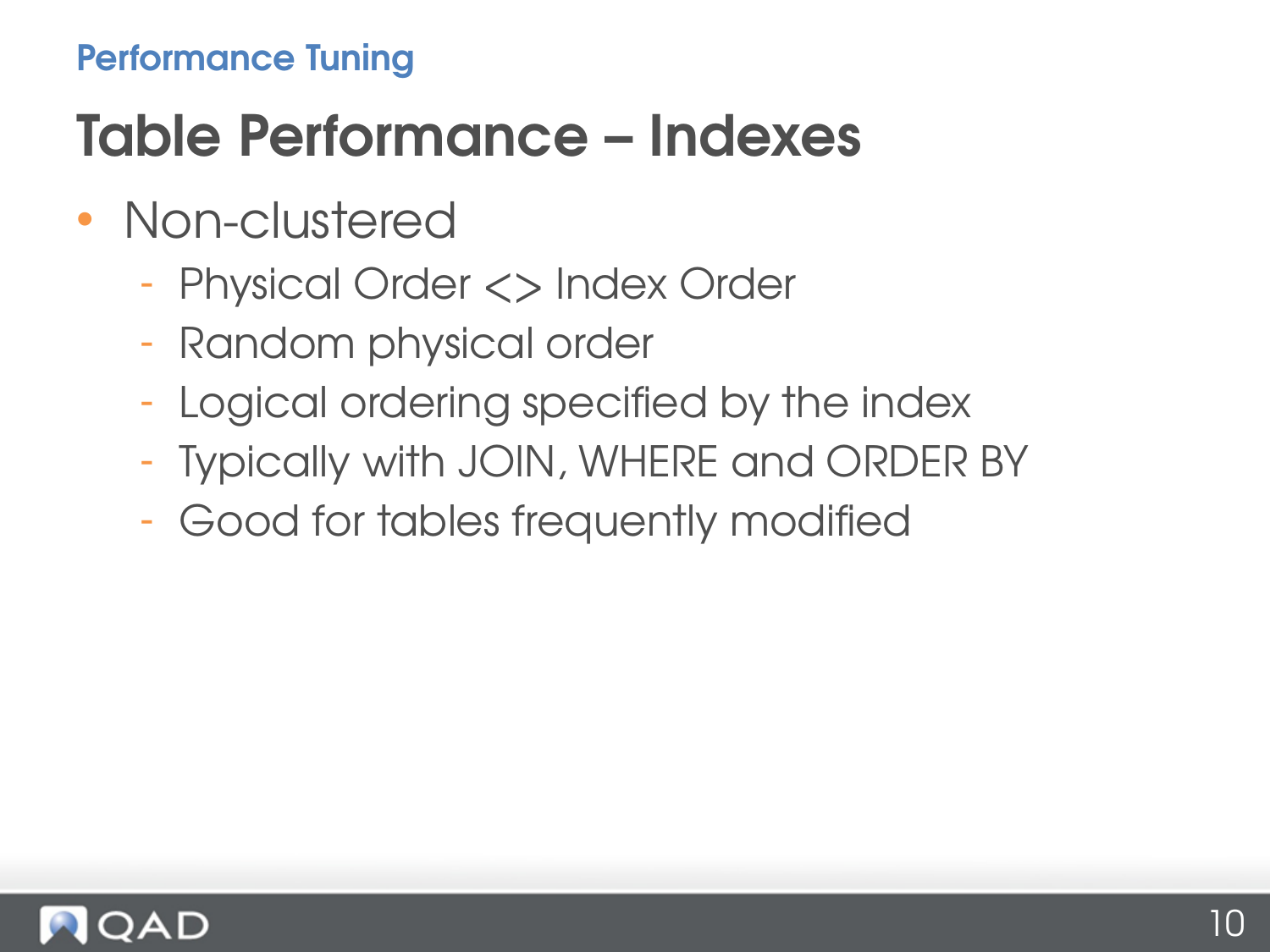

Performance Tuning
Table Performance – Indexes
Non-clustered
Physical Order <> Index Order
Random physical order
Logical ordering specified by the index
Typically with JOIN, WHERE and ORDER BY
Good for tables frequently modified

10